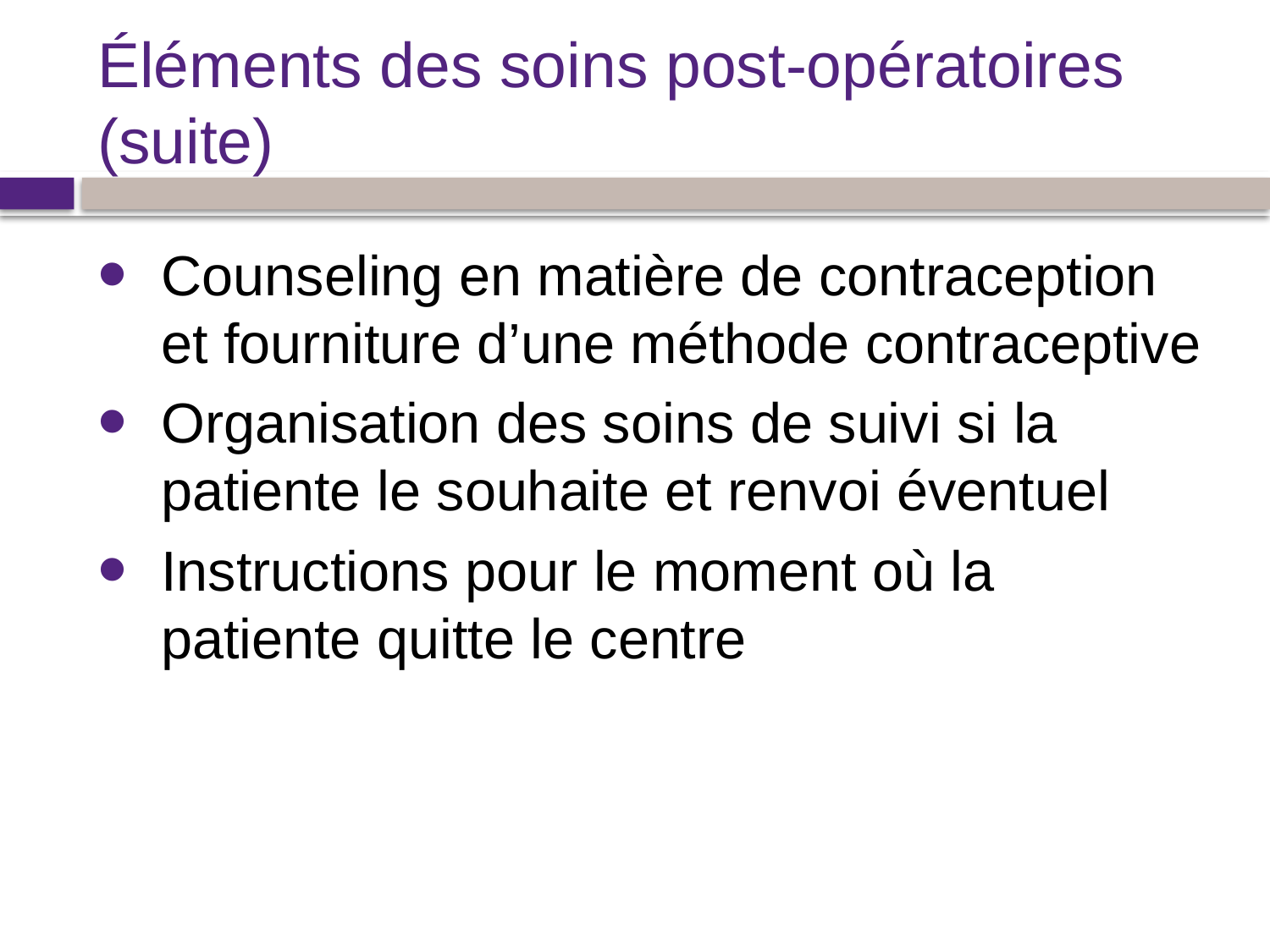

# Éléments des soins post-opératoires (suite)
Counseling en matière de contraception et fourniture d’une méthode contraceptive
Organisation des soins de suivi si la patiente le souhaite et renvoi éventuel
Instructions pour le moment où la patiente quitte le centre